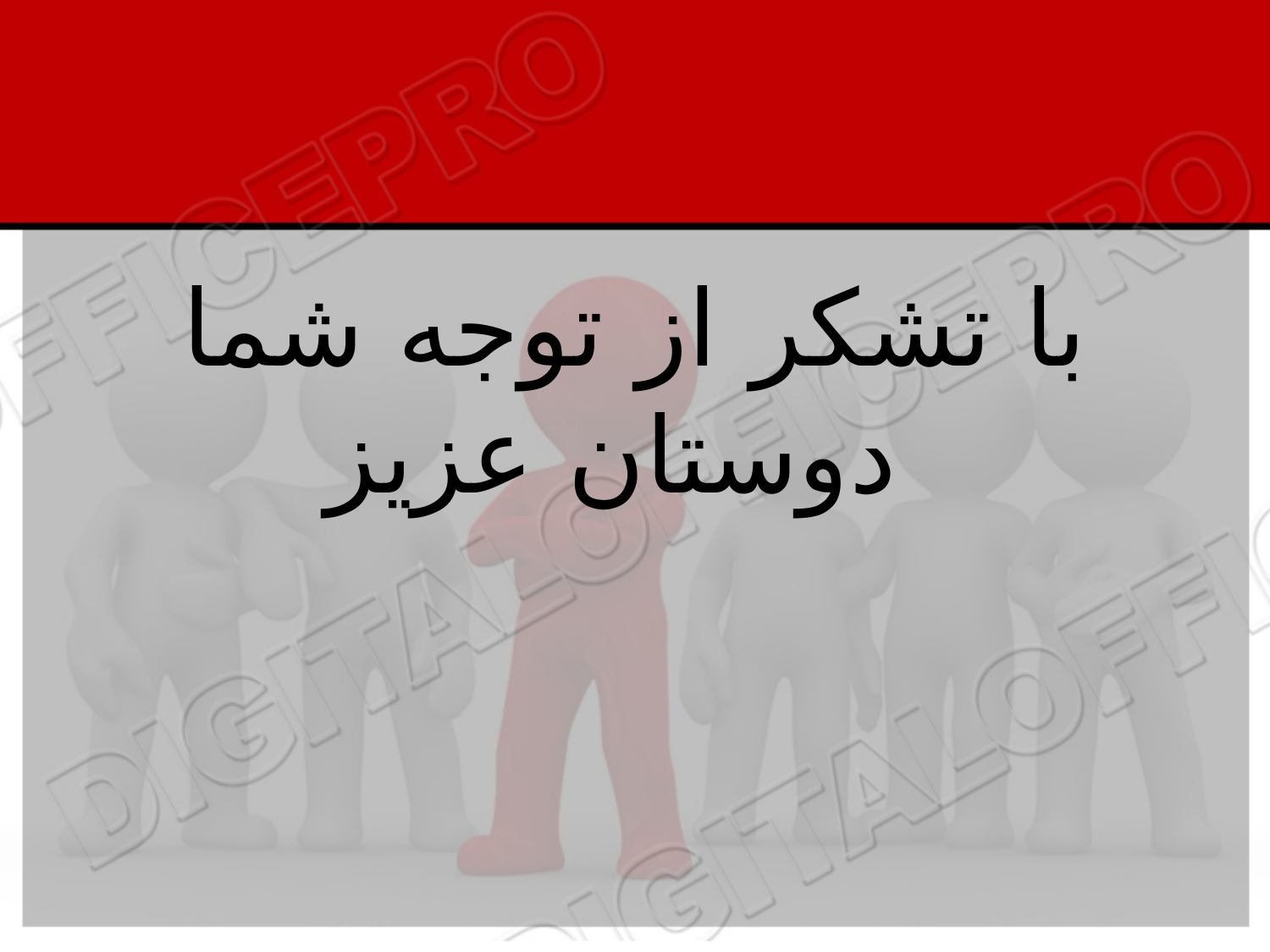

#
با تشکر از توجه شما دوستان عزیز